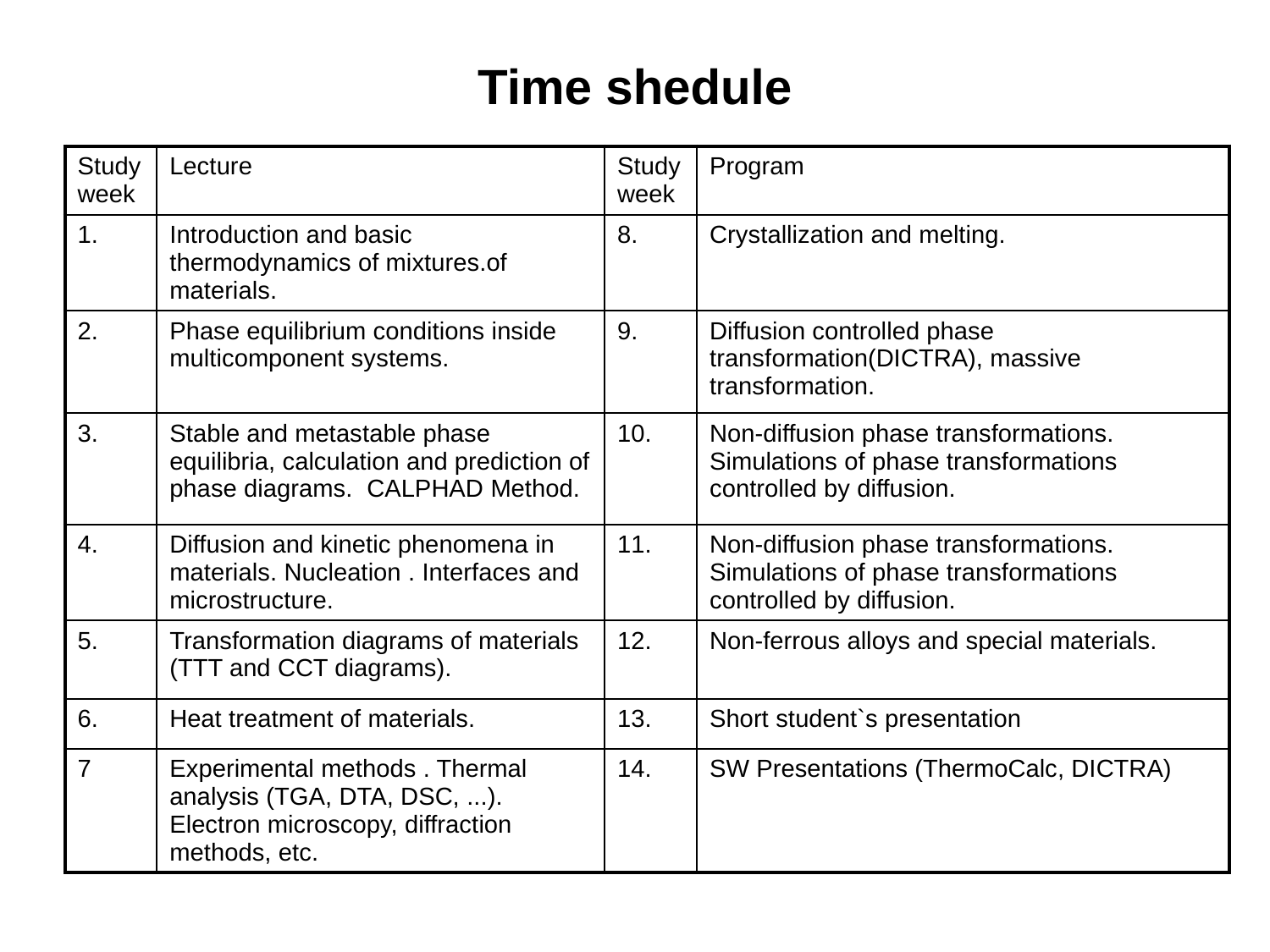

# Time shedule
| Study week | Lecture | Study week | Program |
| --- | --- | --- | --- |
| 1. | Introduction and basic thermodynamics of mixtures.of materials. | 8. | Crystallization and melting. |
| 2. | Phase equilibrium conditions inside multicomponent systems. | 9. | Diffusion controlled phase transformation(DICTRA), massive transformation. |
| 3. | Stable and metastable phase equilibria, calculation and prediction of phase diagrams. CALPHAD Method. | 10. | Non-diffusion phase transformations. Simulations of phase transformations controlled by diffusion. |
| 4. | Diffusion and kinetic phenomena in materials. Nucleation . Interfaces and microstructure. | 11. | Non-diffusion phase transformations. Simulations of phase transformations controlled by diffusion. |
| 5. | Transformation diagrams of materials (TTT and CCT diagrams). | 12. | Non-ferrous alloys and special materials. |
| 6. | Heat treatment of materials. | 13. | Short student`s presentation |
| 7 | Experimental methods . Thermal analysis (TGA, DTA, DSC, ...). Electron microscopy, diffraction methods, etc. | 14. | SW Presentations (ThermoCalc, DICTRA) |